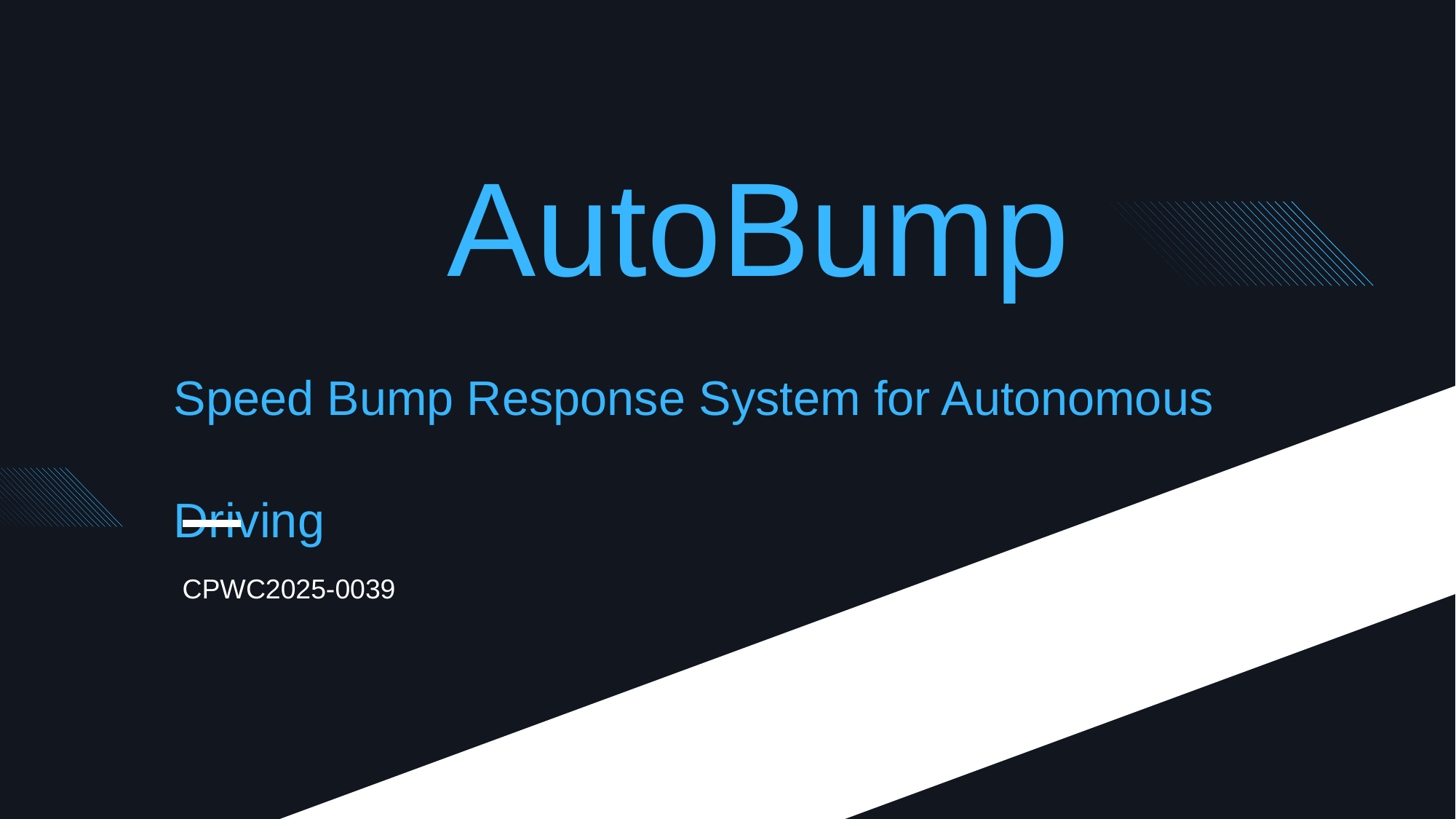

AutoBump
Speed Bump Response System for Autonomous Driving

CPWC2025-0039